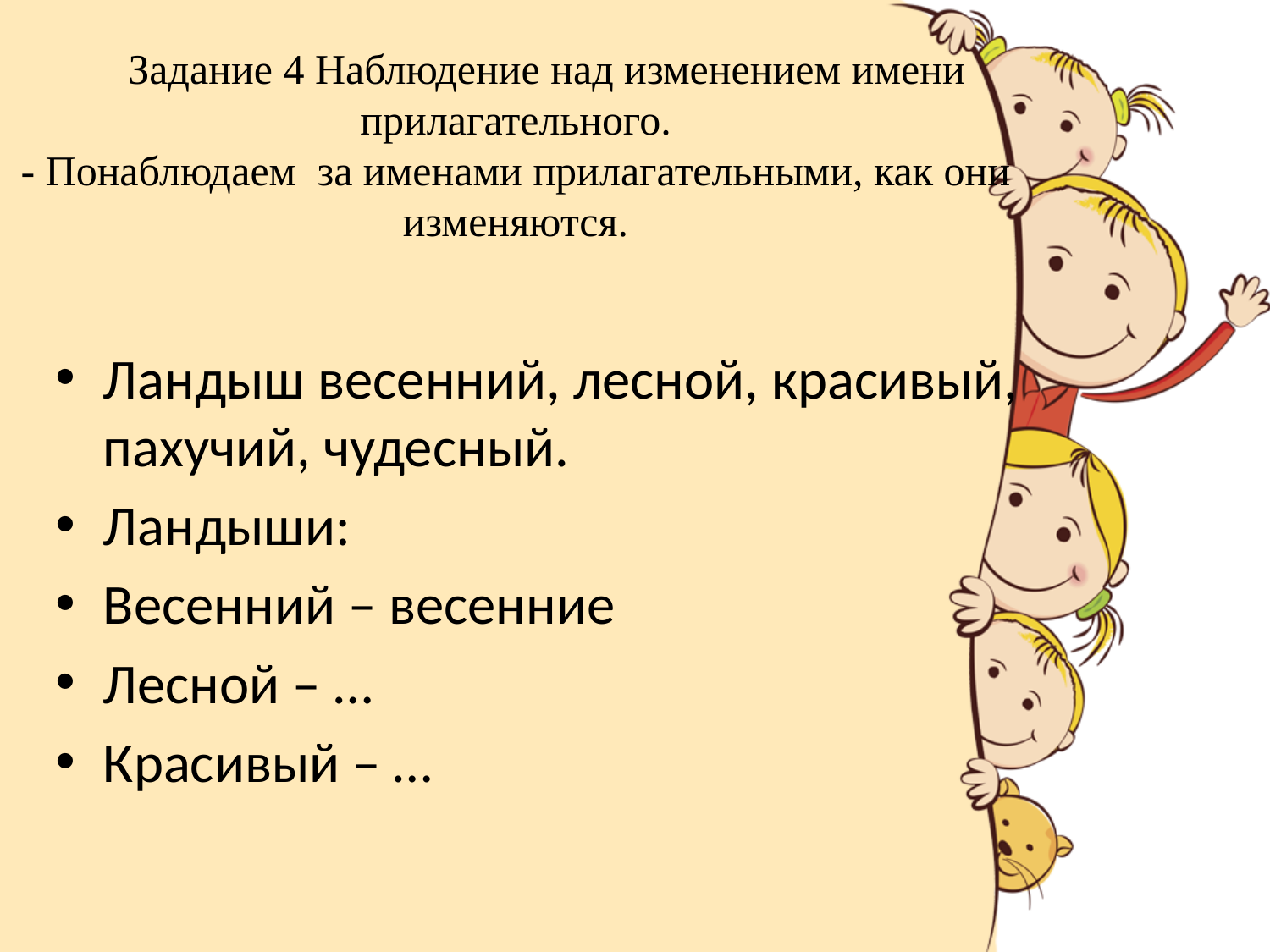

# Задание 4 Наблюдение над изменением имени прилагательного. - Понаблюдаем  за именами прилагательными, как они изменяются.
Ландыш весенний, лесной, красивый, пахучий, чудесный.
Ландыши:
Весенний – весенние
Лесной – …
Красивый – …